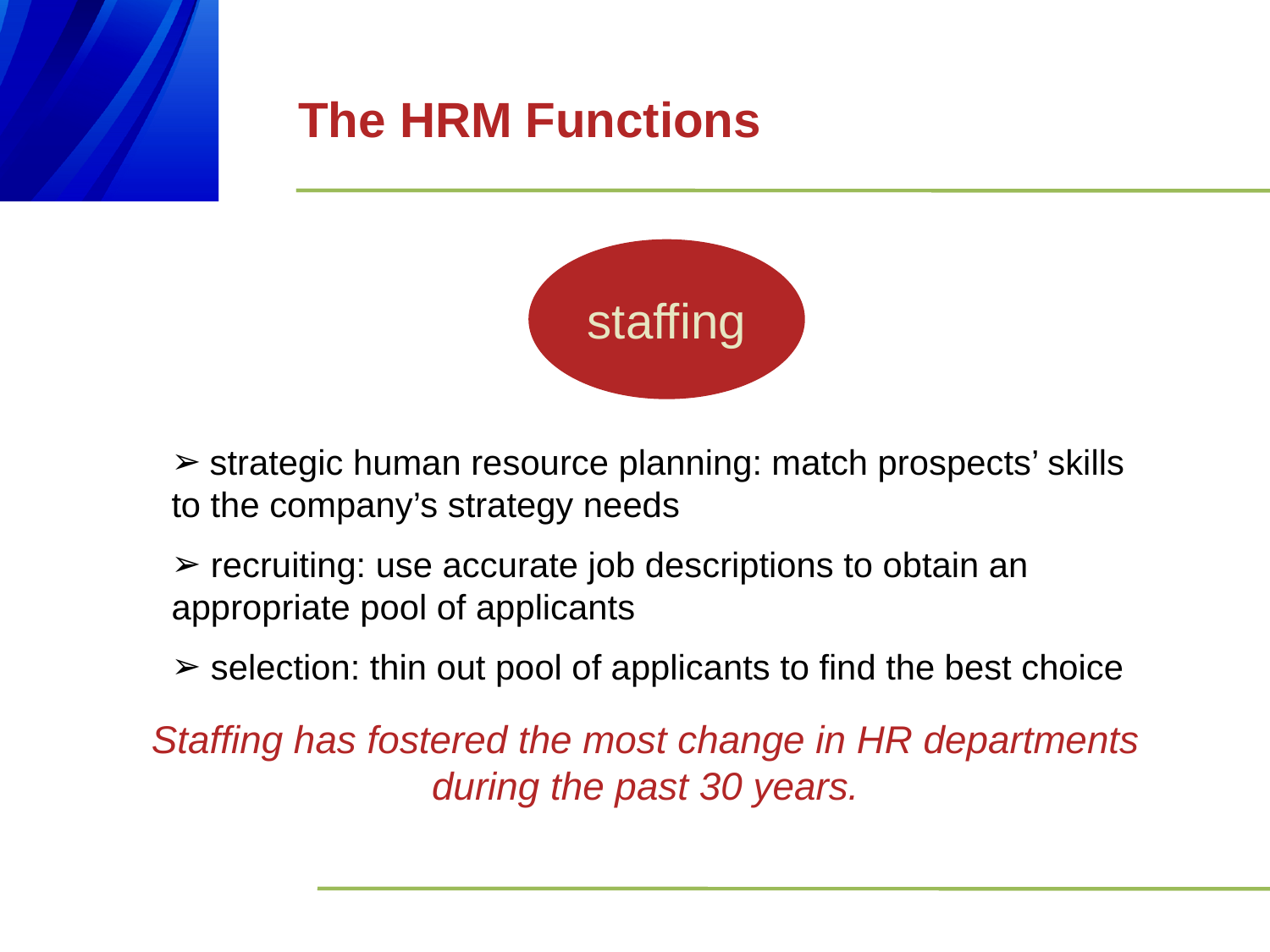

# The HRM Functions
staffing
 strategic human resource planning: match prospects’ skills to the company’s strategy needs
 recruiting: use accurate job descriptions to obtain an appropriate pool of applicants
 selection: thin out pool of applicants to find the best choice
Staffing has fostered the most change in HR departments during the past 30 years.